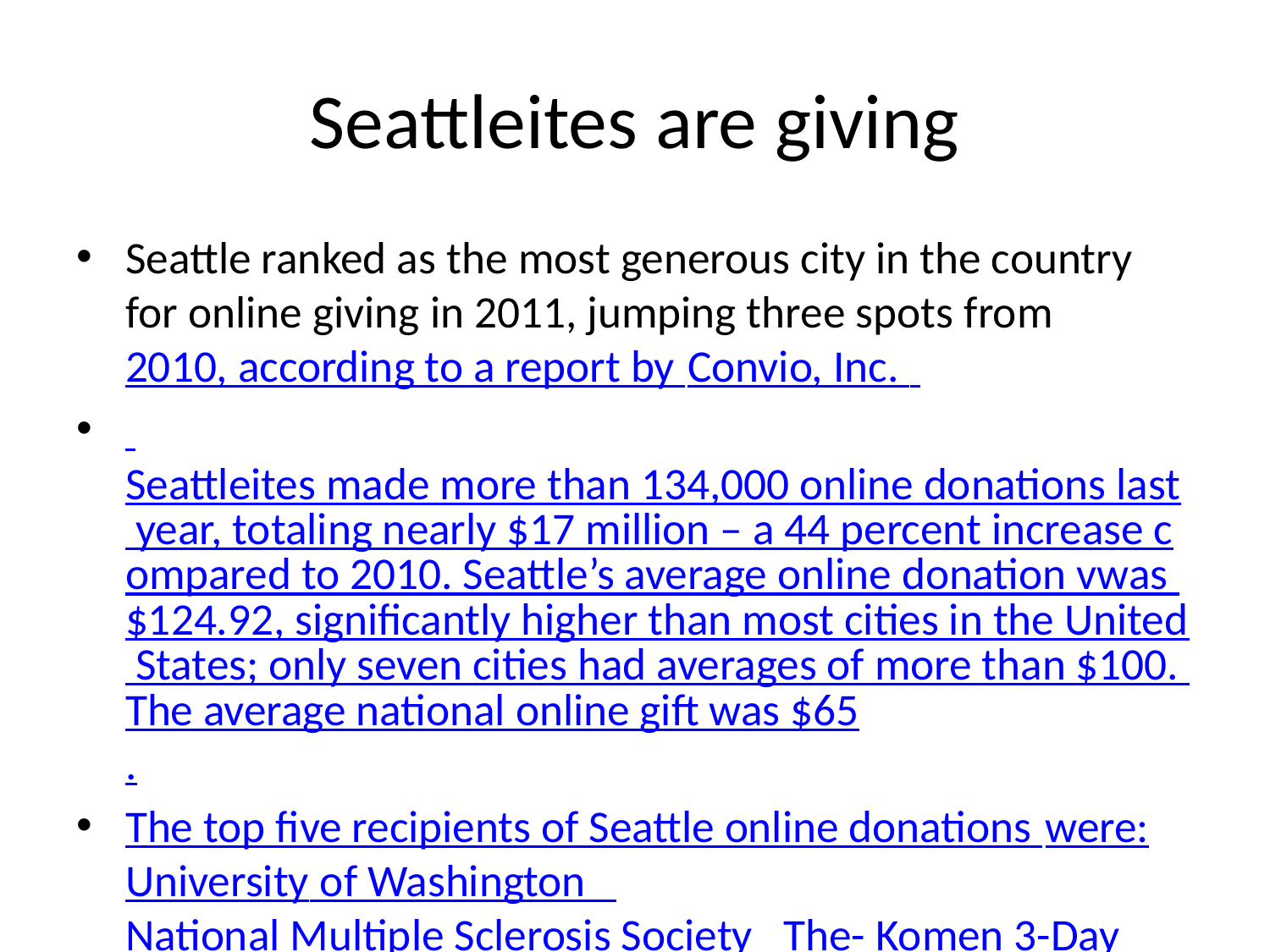

# Seattleites are giving
Seattle ranked as the most generous city in the country for online giving in 2011, jumping three spots from 2010, according to a report by Convio, Inc.
 Seattleites made more than 134,000 online donations last year, totaling nearly $17 million – a 44 percent increase compared to 2010. Seattle’s average online donation vwas $124.92, significantly higher than most cities in the United States; only seven cities had averages of more than $100. The average national online gift was $65.
The top five recipients of Seattle online donations were:University of Washington   National Multiple Sclerosis Society   The- Komen 3-Day WalkAmerican Cancer Society Inc.   Juvenile Diabetes Research Foundation International